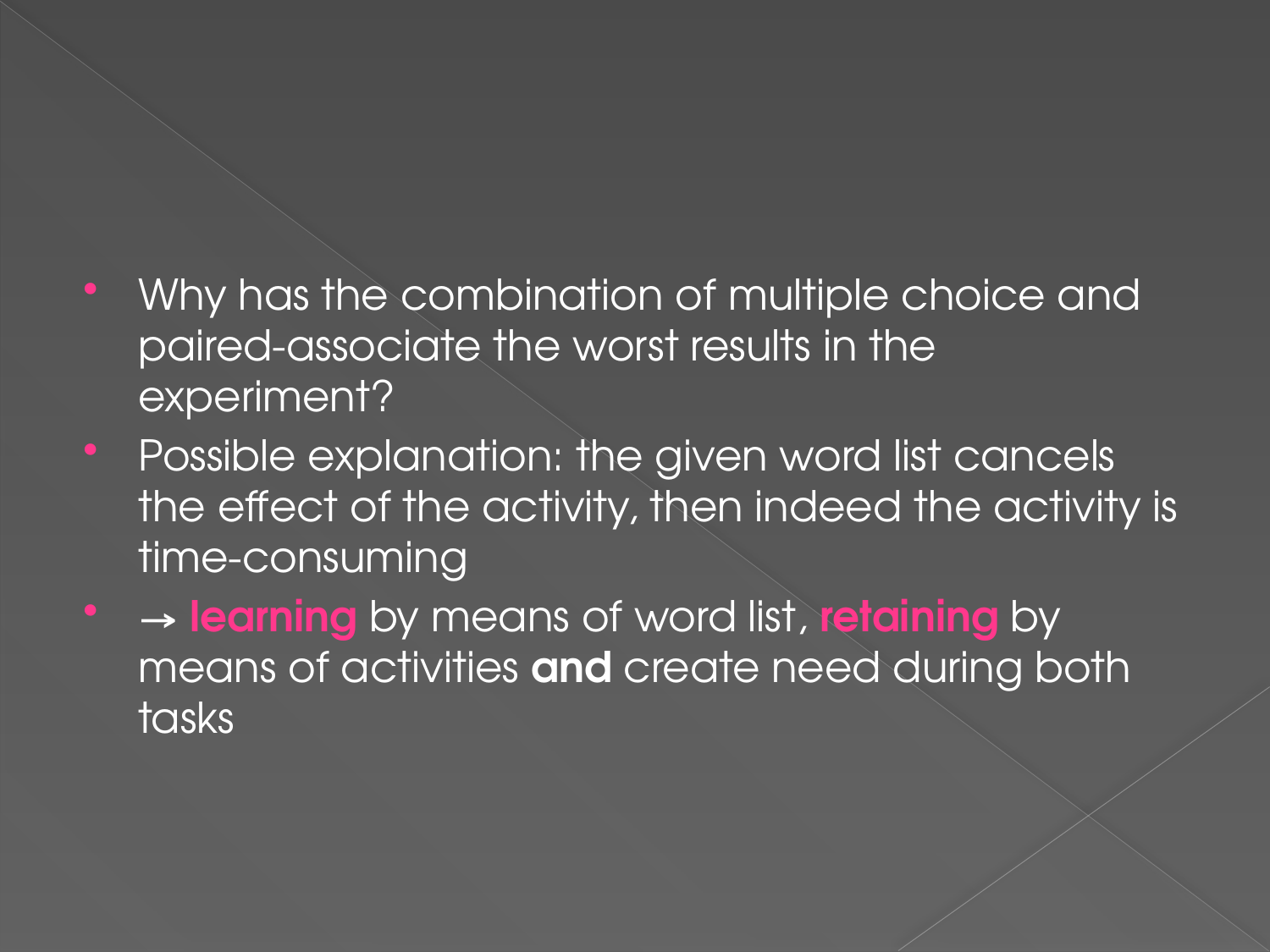

#
Why has the combination of multiple choice and paired-associate the worst results in the experiment?
Possible explanation: the given word list cancels the effect of the activity, then indeed the activity is time-consuming
→ learning by means of word list, retaining by means of activities and create need during both tasks